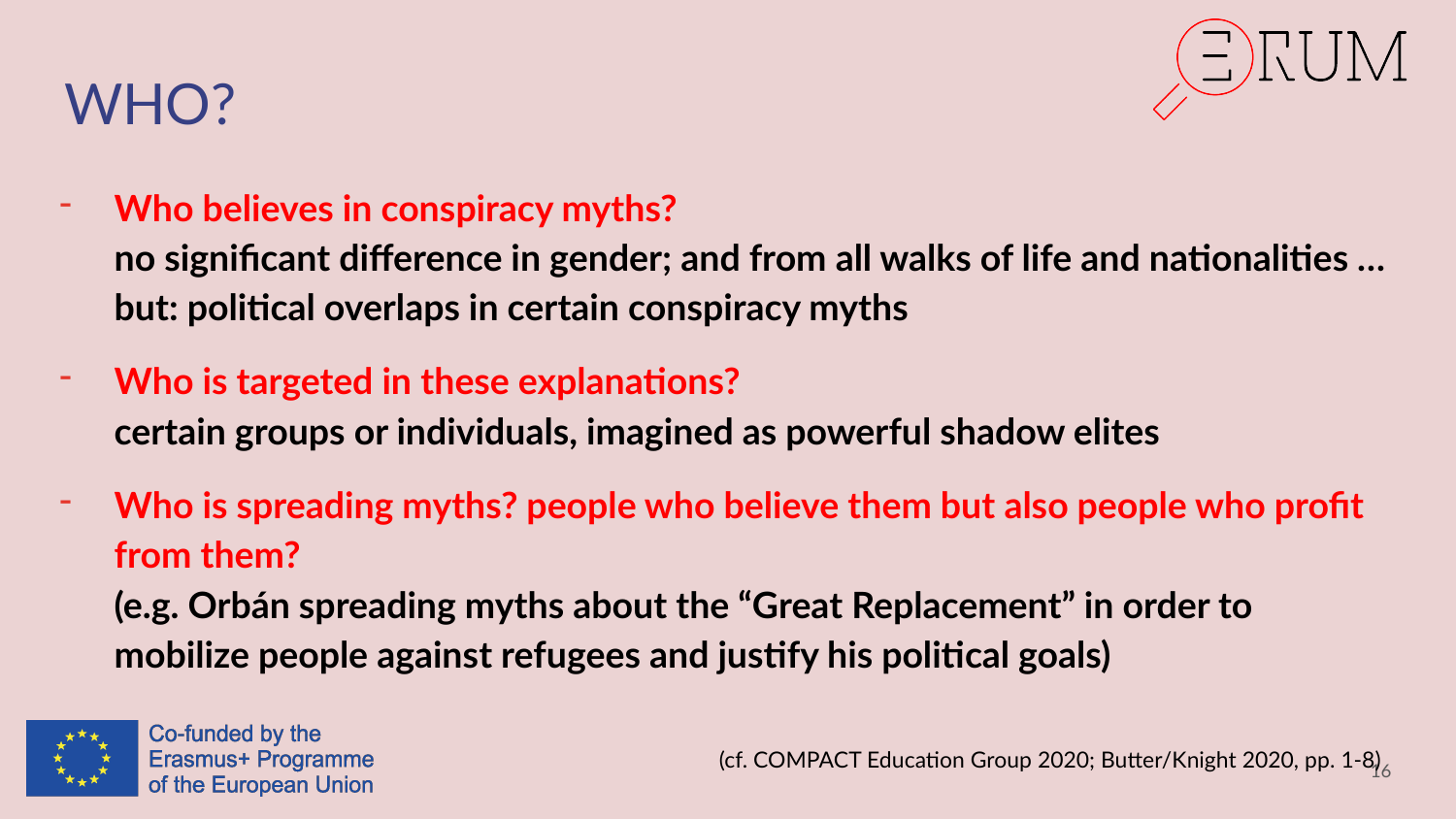

# WHO?
Who believes in conspiracy myths?
no significant difference in gender; and from all walks of life and nationalities … but: political overlaps in certain conspiracy myths
Who is targeted in these explanations?
certain groups or individuals, imagined as powerful shadow elites
Who is spreading myths? people who believe them but also people who profit from them?
(e.g. Orbán spreading myths about the “Great Replacement” in order to mobilize people against refugees and justify his political goals)

(cf. COMPACT Education Group 2020; Butter/Knight 2020, pp. 1-8)
16